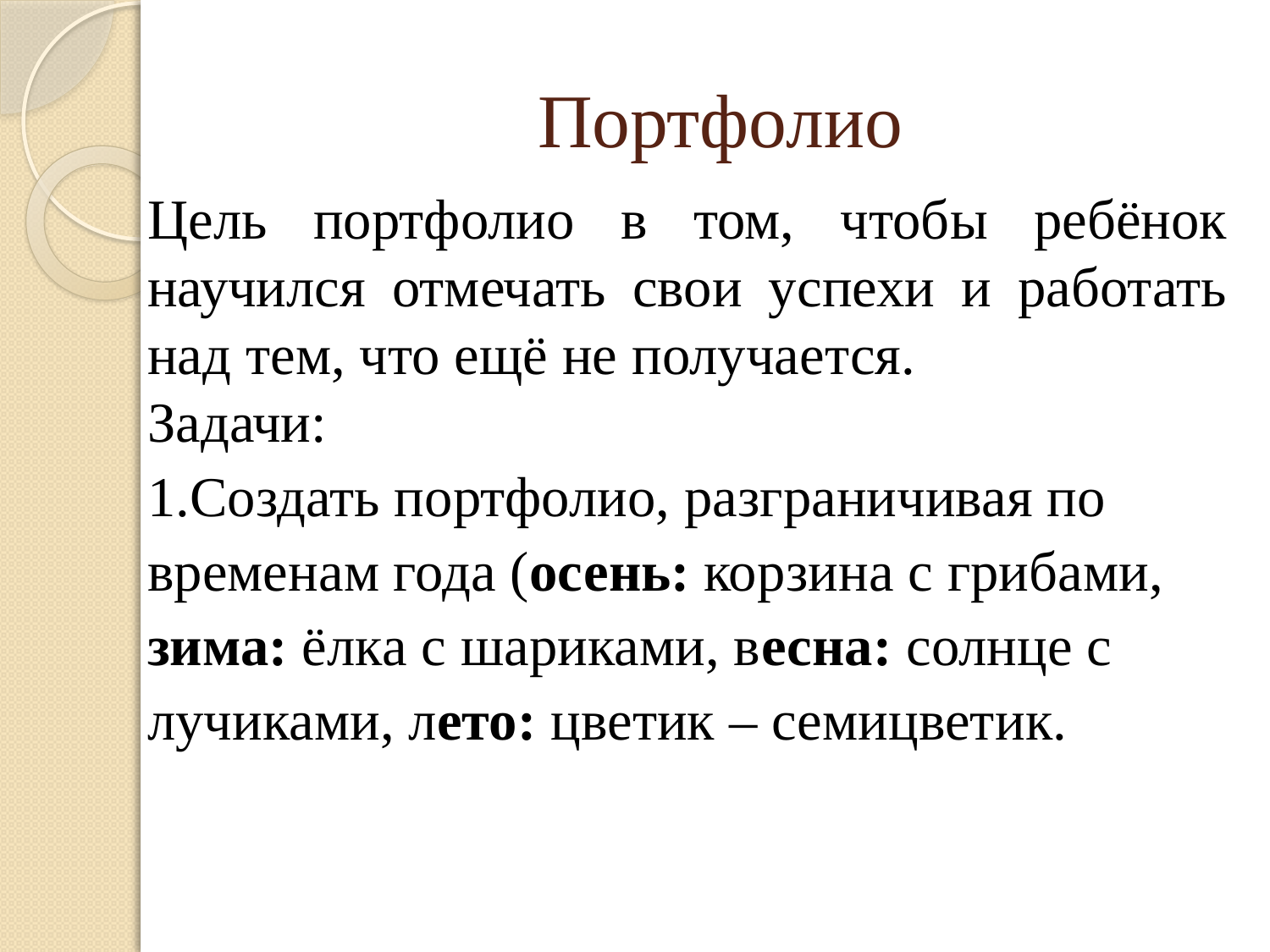

# Портфолио
Цель портфолио в том, чтобы ребёнок научился отмечать свои успехи и работать над тем, что ещё не получается.
Задачи:
1.Создать портфолио, разграничивая по временам года (осень: корзина с грибами,
зима: ёлка с шариками, весна: солнце с лучиками, лето: цветик – семицветик.